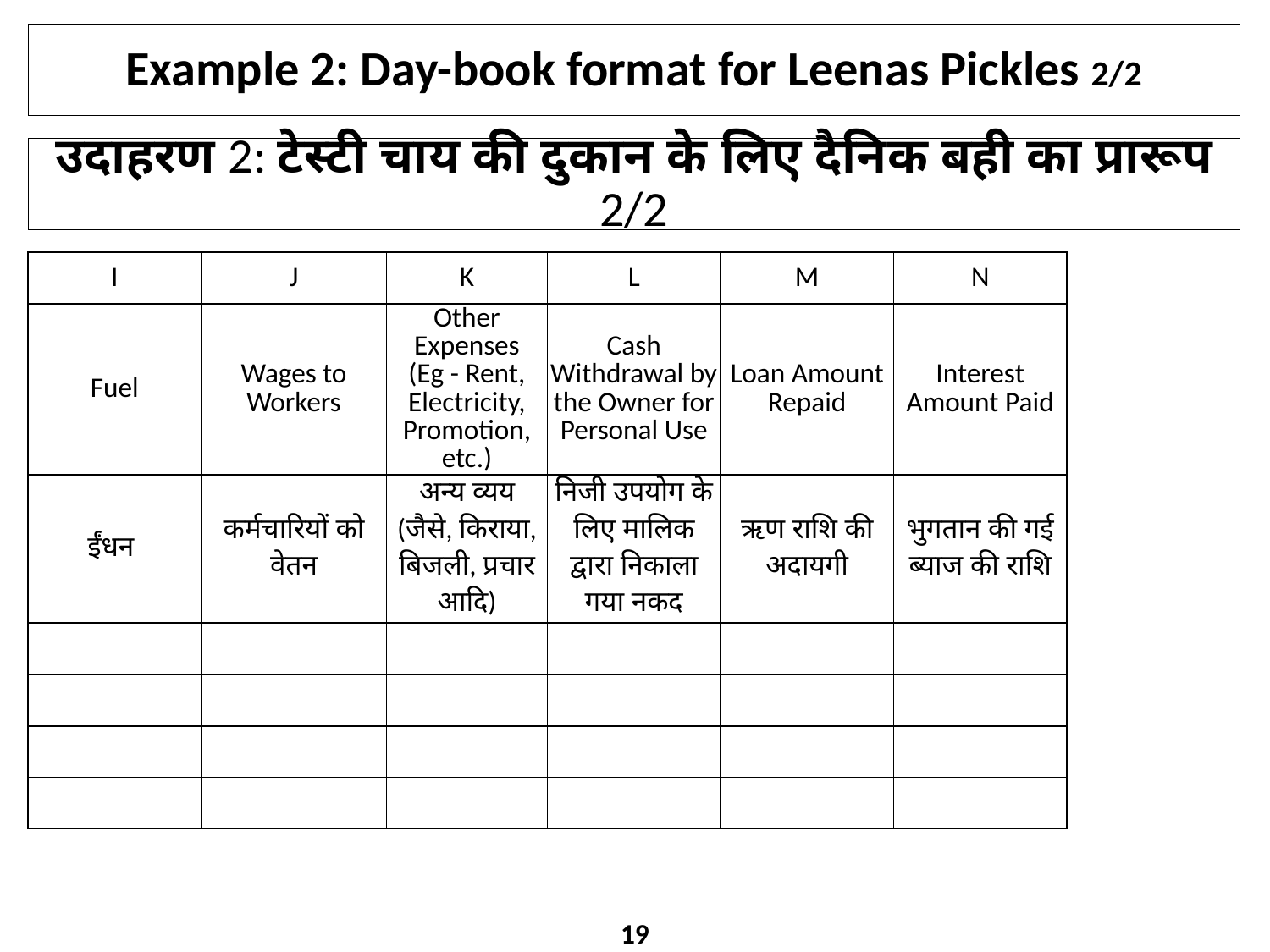

# Example 2: Day-book format for Leenas Pickles 2/2
उदाहरण 2: टेस्टी चाय की दुकान के लिए दैनिक बही का प्रारूप 2/2
| I | J | K | L | M | N |
| --- | --- | --- | --- | --- | --- |
| Fuel | Wages to Workers | Other Expenses (Eg - Rent, Electricity, Promotion, etc.) | Cash Withdrawal by the Owner for Personal Use | Loan Amount Repaid | Interest Amount Paid |
| ईंधन | कर्मचारियों को वेतन | अन्य व्यय (जैसे, किराया, बिजली, प्रचार आदि) | निजी उपयोग के लिए मालिक द्वारा निकाला गया नकद | ऋण राशि की अदायगी | भुगतान की गई ब्याज की राशि |
|  |  |  |  |  |  |
|  |  |  |  |  |  |
|  |  |  |  |  |  |
|  |  |  |  |  |  |
19